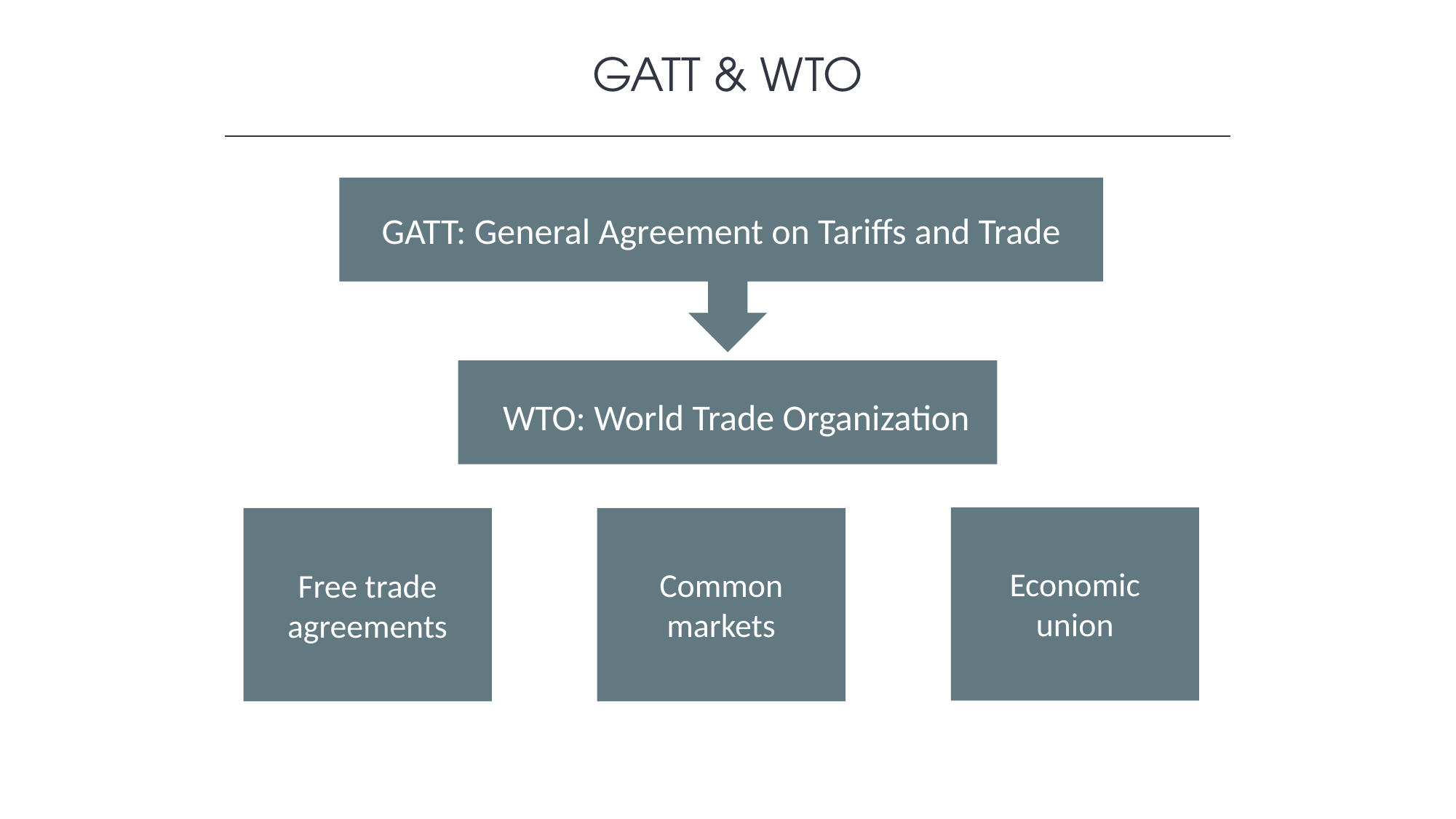

GATT & WTO
GATT: General Agreement on Tariffs and Trade

WTO: World Trade Organization

Economic union

Free trade agreements

Common markets